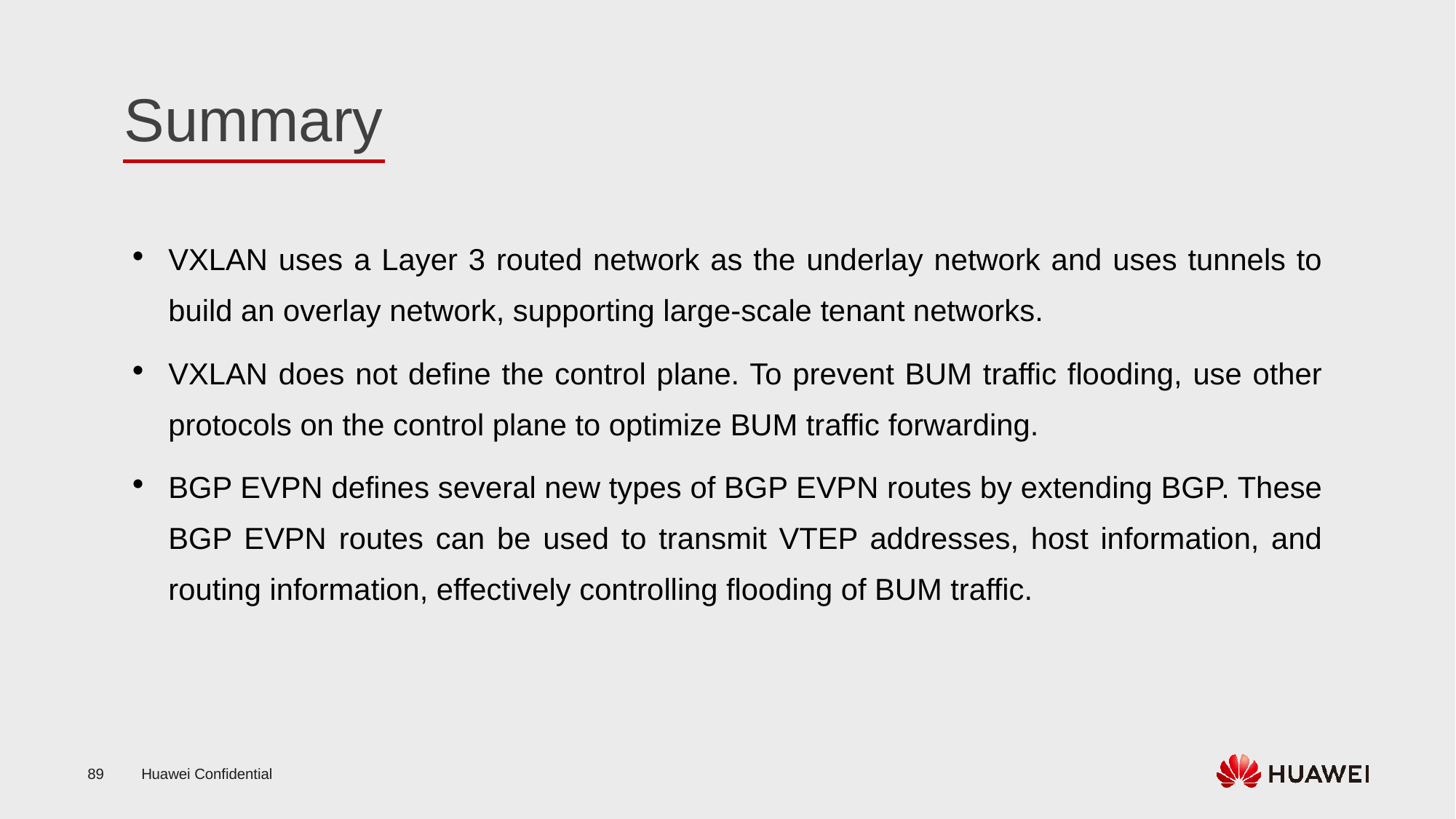

VXLAN uses a Layer 3 routed network as the underlay network and uses tunnels to build an overlay network, supporting large-scale tenant networks.
VXLAN does not define the control plane. To prevent BUM traffic flooding, use other protocols on the control plane to optimize BUM traffic forwarding.
BGP EVPN defines several new types of BGP EVPN routes by extending BGP. These BGP EVPN routes can be used to transmit VTEP addresses, host information, and routing information, effectively controlling flooding of BUM traffic.